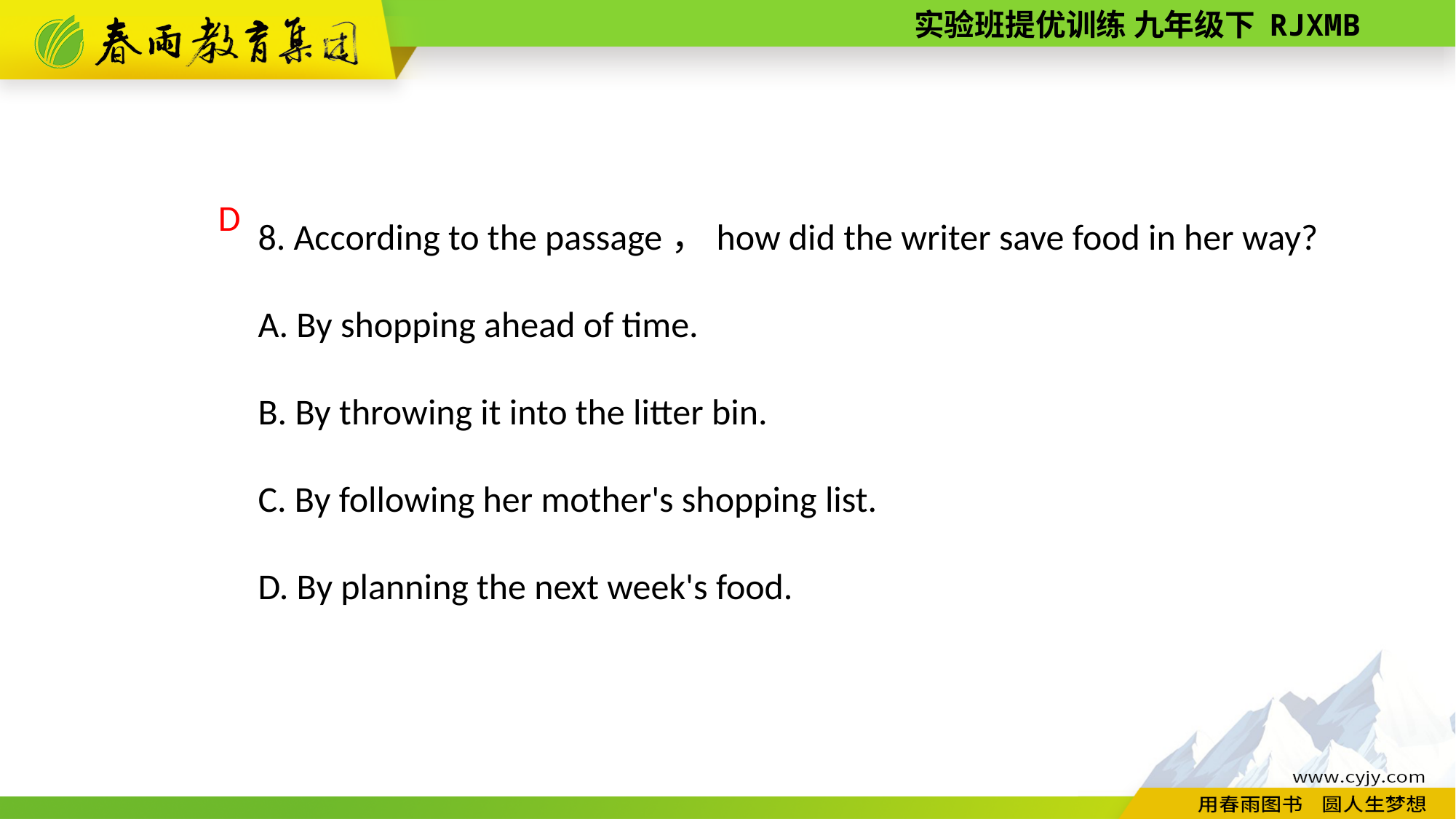

8. According to the passage，how did the writer save food in her way?
A. By shopping ahead of time.
B. By throwing it into the litter bin.
C. By following her mother's shopping list.
D. By planning the next week's food.
D